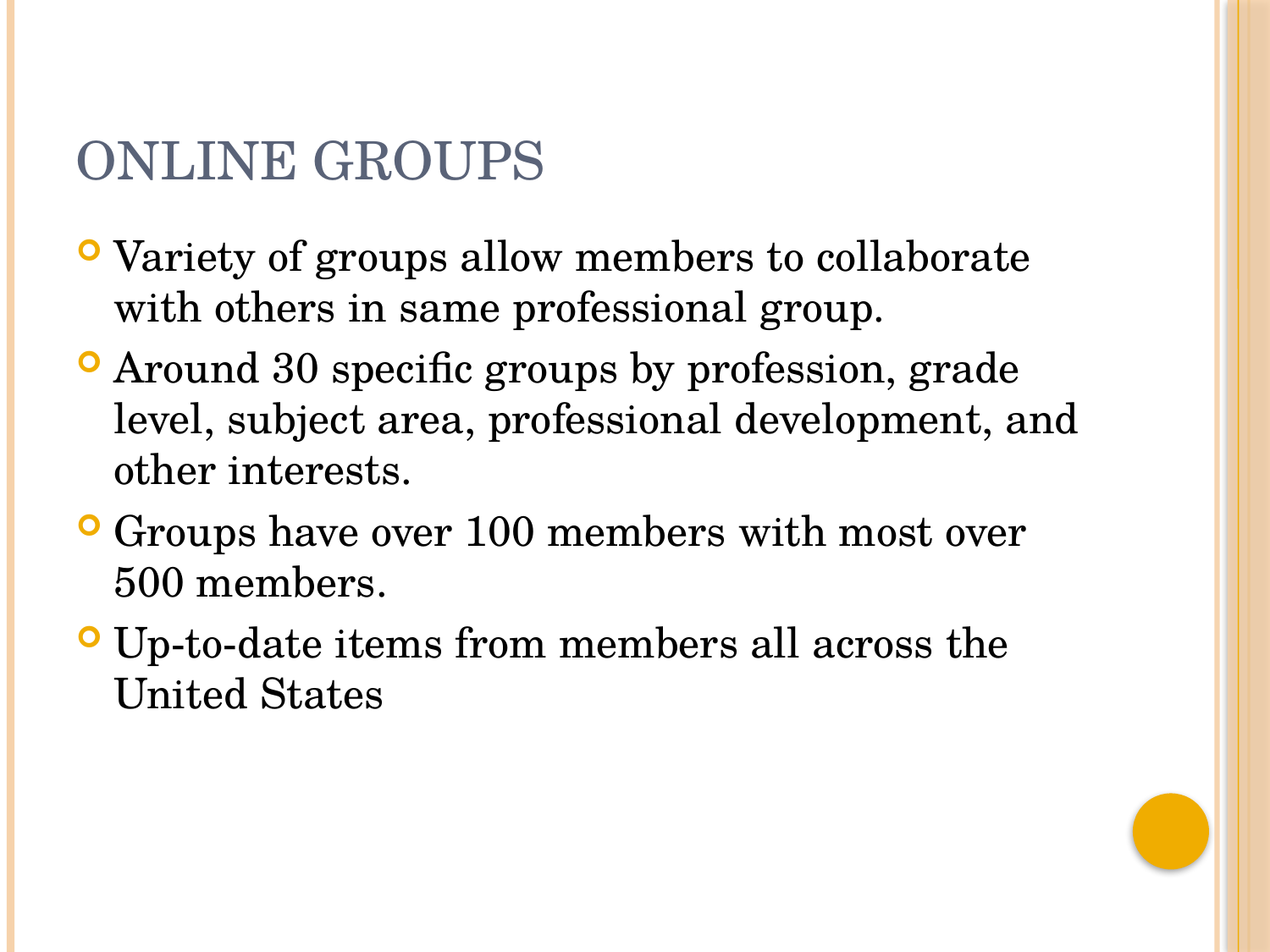

# Online Groups
Variety of groups allow members to collaborate with others in same professional group.
Around 30 specific groups by profession, grade level, subject area, professional development, and other interests.
Groups have over 100 members with most over 500 members.
Up-to-date items from members all across the United States